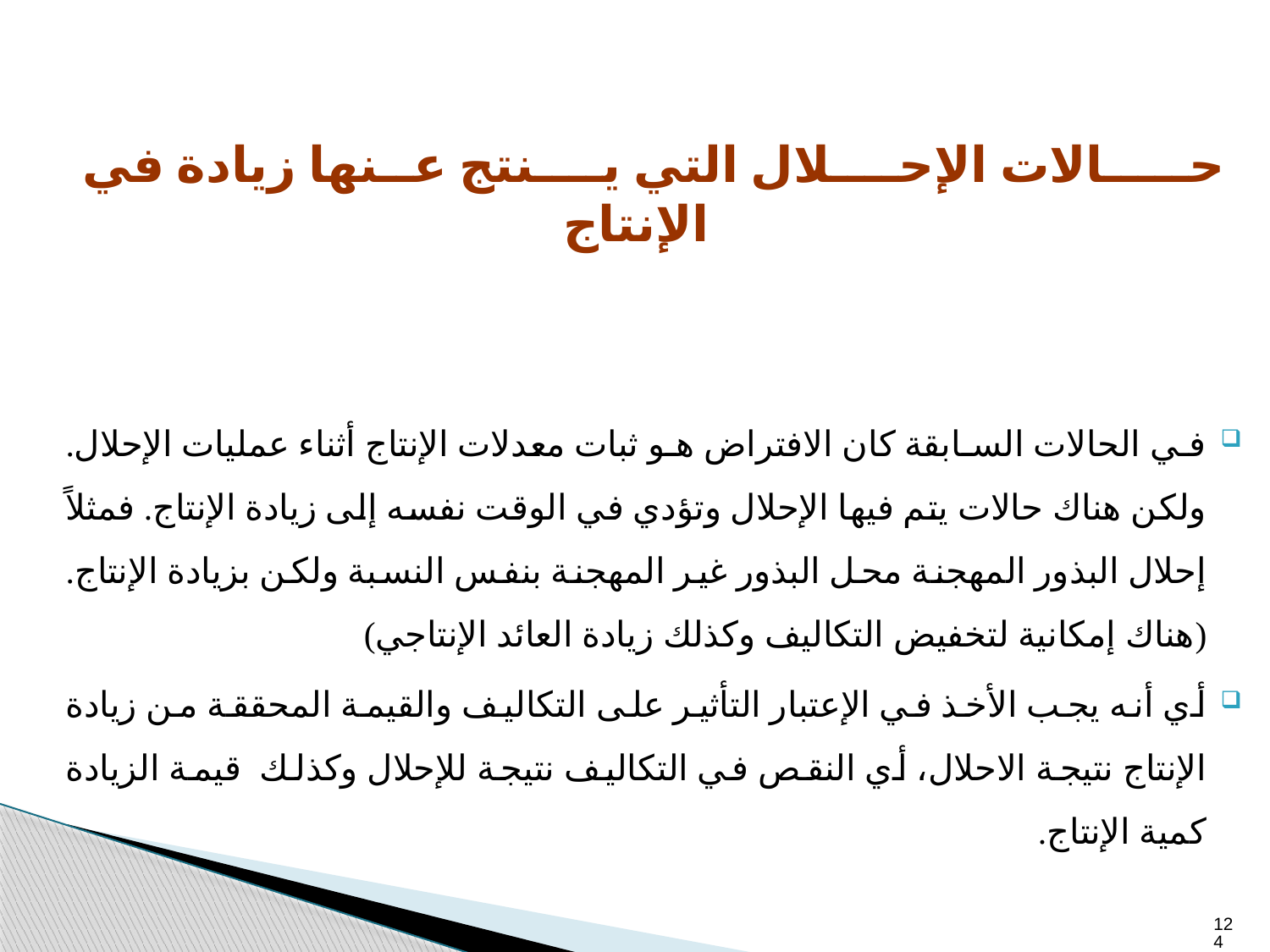

حـــــالات الإحــــلال التي يــــنتج عــنها زيادة في الإنتاج

في الحالات السابقة كان الافتراض هو ثبات معدلات الإنتاج أثناء عمليات الإحلال. ولكن هناك حالات يتم فيها الإحلال وتؤدي في الوقت نفسه إلى زيادة الإنتاج. فمثلاً إحلال البذور المهجنة محل البذور غير المهجنة بنفس النسبة ولكن بزيادة الإنتاج. (هناك إمكانية لتخفيض التكاليف وكذلك زيادة العائد الإنتاجي)
أي أنه يجب الأخذ في الإعتبار التأثير على التكاليف والقيمة المحققة من زيادة الإنتاج نتيجة الاحلال، أي النقص في التكاليف نتيجة للإحلال وكذلك  قيمة الزيادة كمية الإنتاج.
124